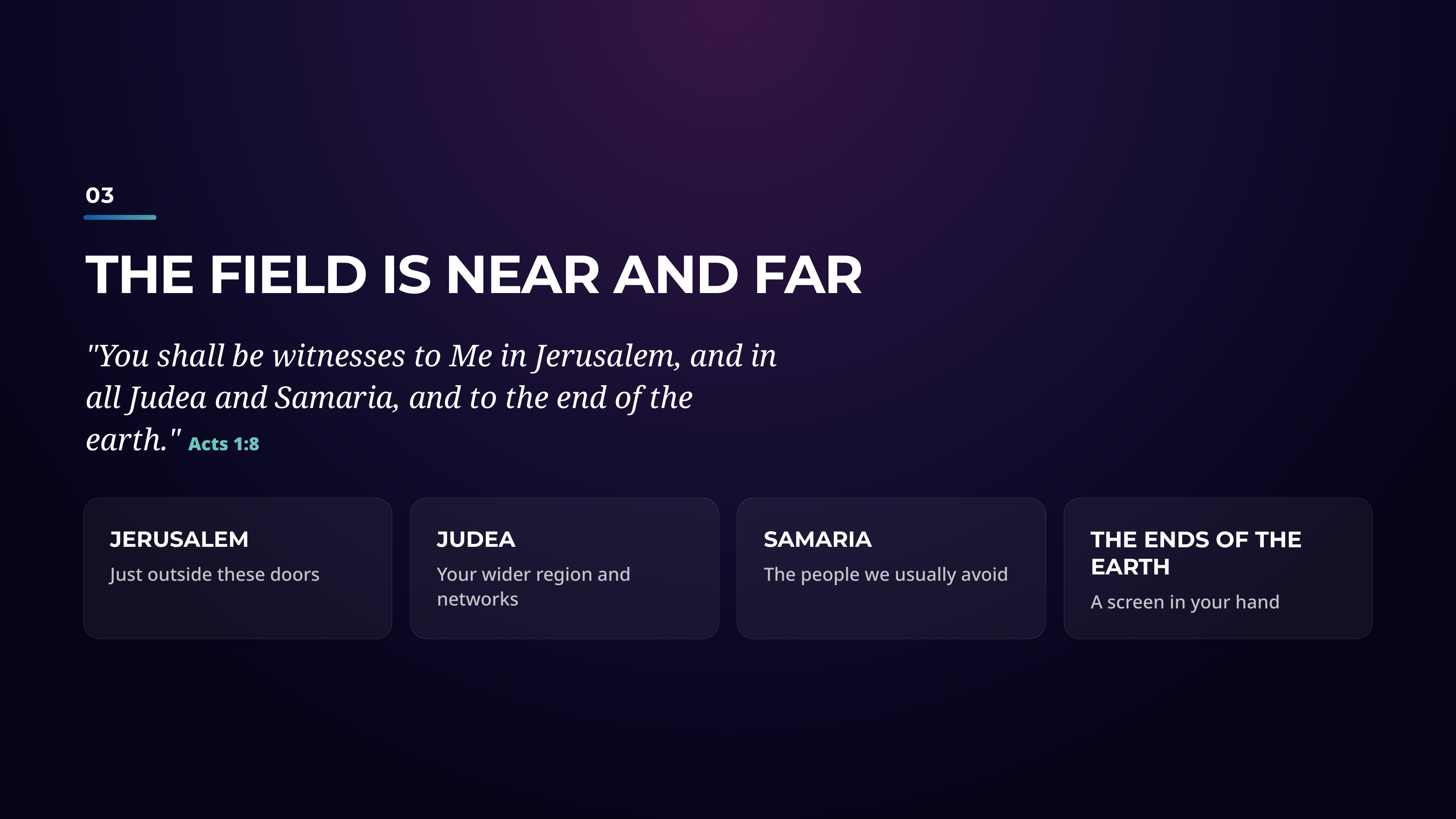

03

THE FIELD IS NEAR AND FAR
"You shall be witnesses to Me in Jerusalem, and in all Judea and Samaria, and to the end of the earth." Acts 1:8

JERUSALEM
JUDEA
SAMARIA
THE ENDS OF THE EARTH
Just outside these doors
Your wider region and networks
The people we usually avoid
A screen in your hand